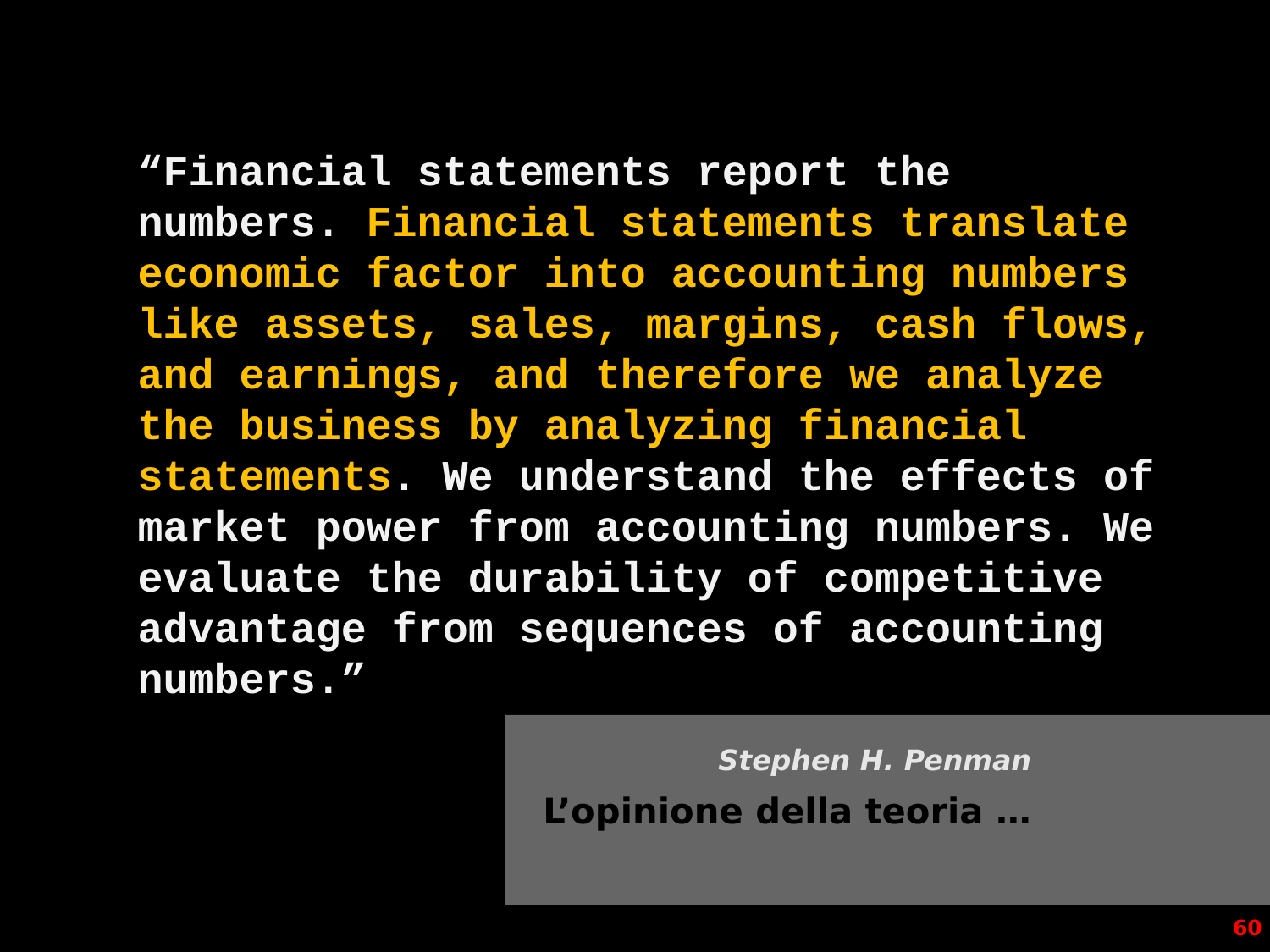

“Financial statements report the numbers. Financial statements translate economic factor into accounting numbers like assets, sales, margins, cash flows, and earnings, and therefore we analyze the business by analyzing financial statements. We understand the effects of market power from accounting numbers. We evaluate the durability of competitive advantage from sequences of accounting numbers.”
L’opinione della teoria …
Stephen H. Penman
60